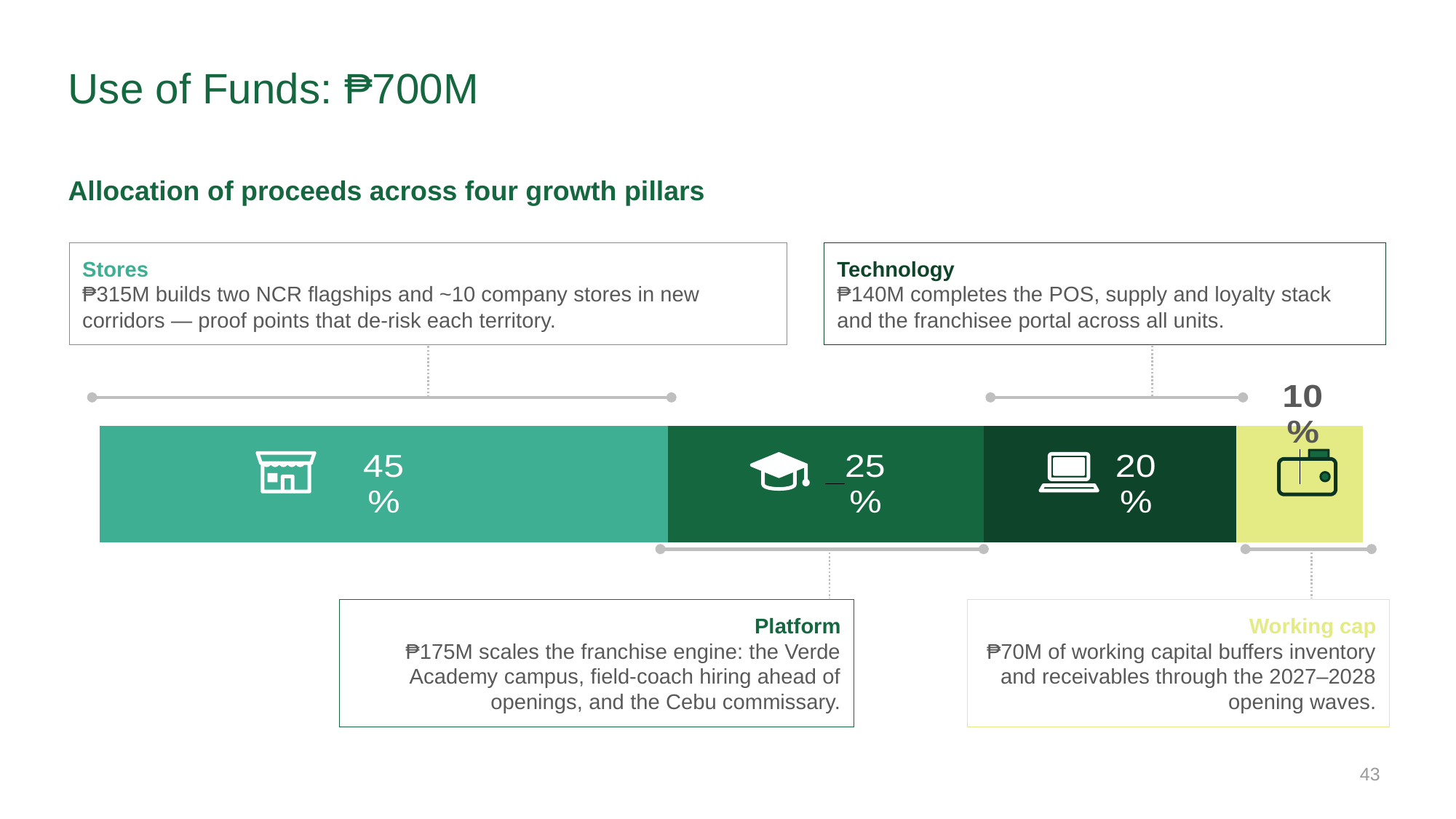

# Use of Funds: ₱700M
Allocation of proceeds across four growth pillars
Stores
₱315M builds two NCR flagships and ~10 company stores in new corridors — proof points that de-risk each territory.
Technology
₱140M completes the POS, supply and loyalty stack and the franchisee portal across all units.

### Chart

| Category | Stores & flagships | Franchise platform | Technology | Working capital |
|---|---|---|---|---|
| Use of funds | 45.0 | 25.0 | 20.0 | 10.0 |

Platform
₱175M scales the franchise engine: the Verde Academy campus, field-coach hiring ahead of openings, and the Cebu commissary.
Working cap
₱70M of working capital buffers inventory and receivables through the 2027–2028 opening waves.
43